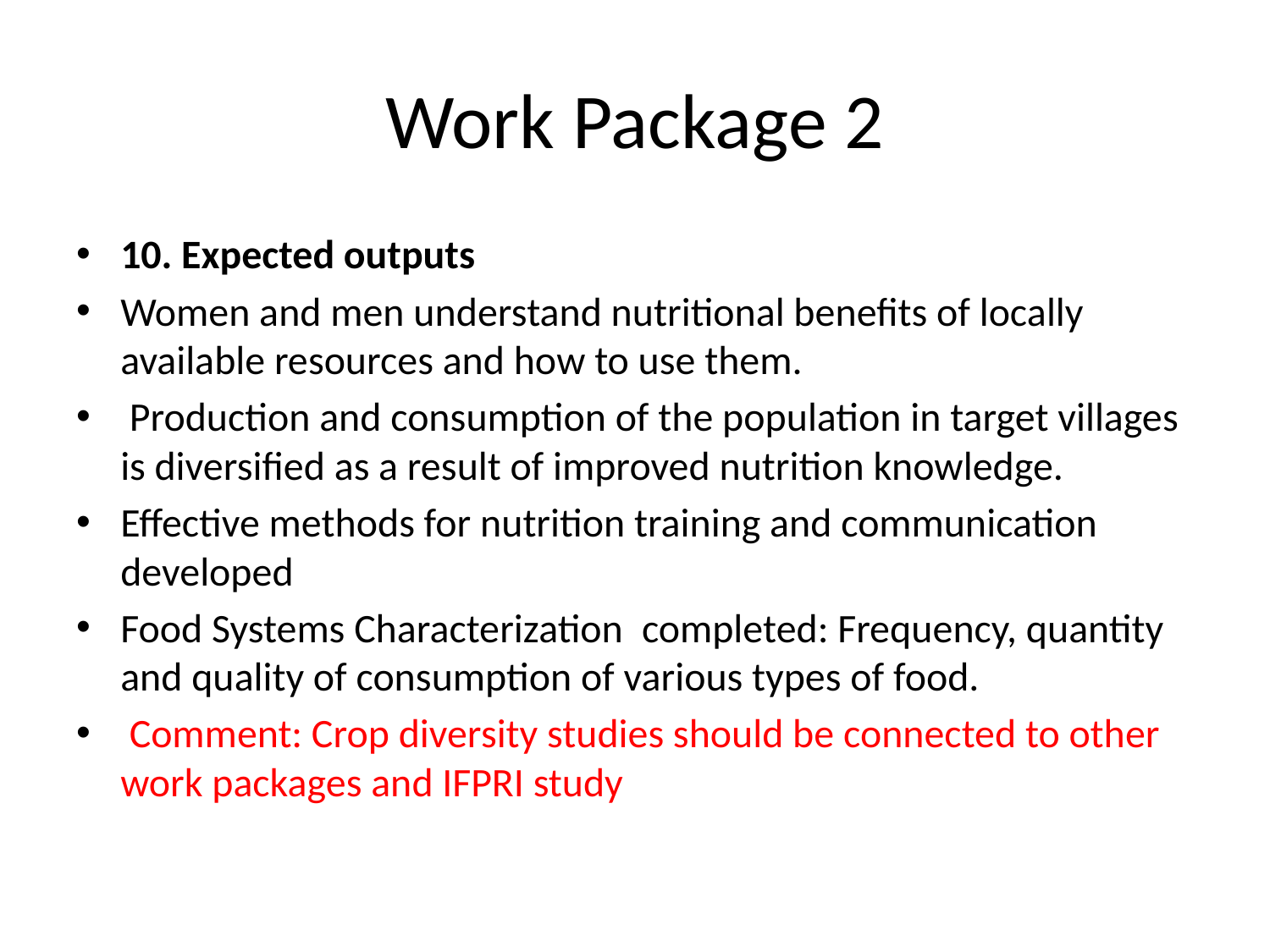

# Work Package 2
10. Expected outputs
Women and men understand nutritional benefits of locally available resources and how to use them.
 Production and consumption of the population in target villages is diversified as a result of improved nutrition knowledge.
Effective methods for nutrition training and communication developed
Food Systems Characterization  completed: Frequency, quantity and quality of consumption of various types of food.
 Comment: Crop diversity studies should be connected to other work packages and IFPRI study